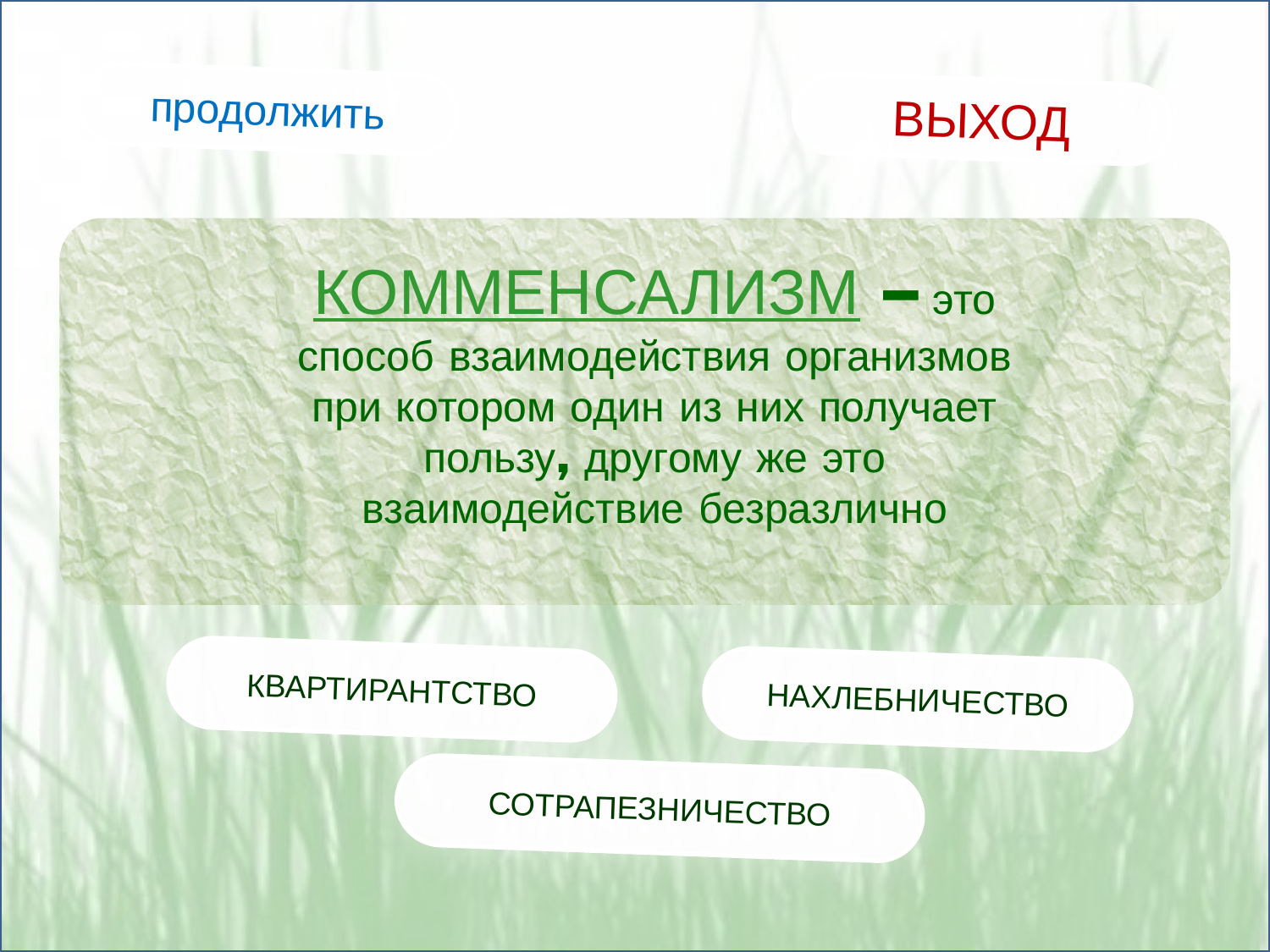

продолжить
ВЫХОД

КОММЕНСАЛИЗМ – это способ взаимодействия организмов при котором один из них получает пользу, другому же это взаимодействие безразлично
КВАРТИРАНТСТВО
НАХЛЕБНИЧЕСТВО
СОТРАПЕЗНИЧЕСТВО